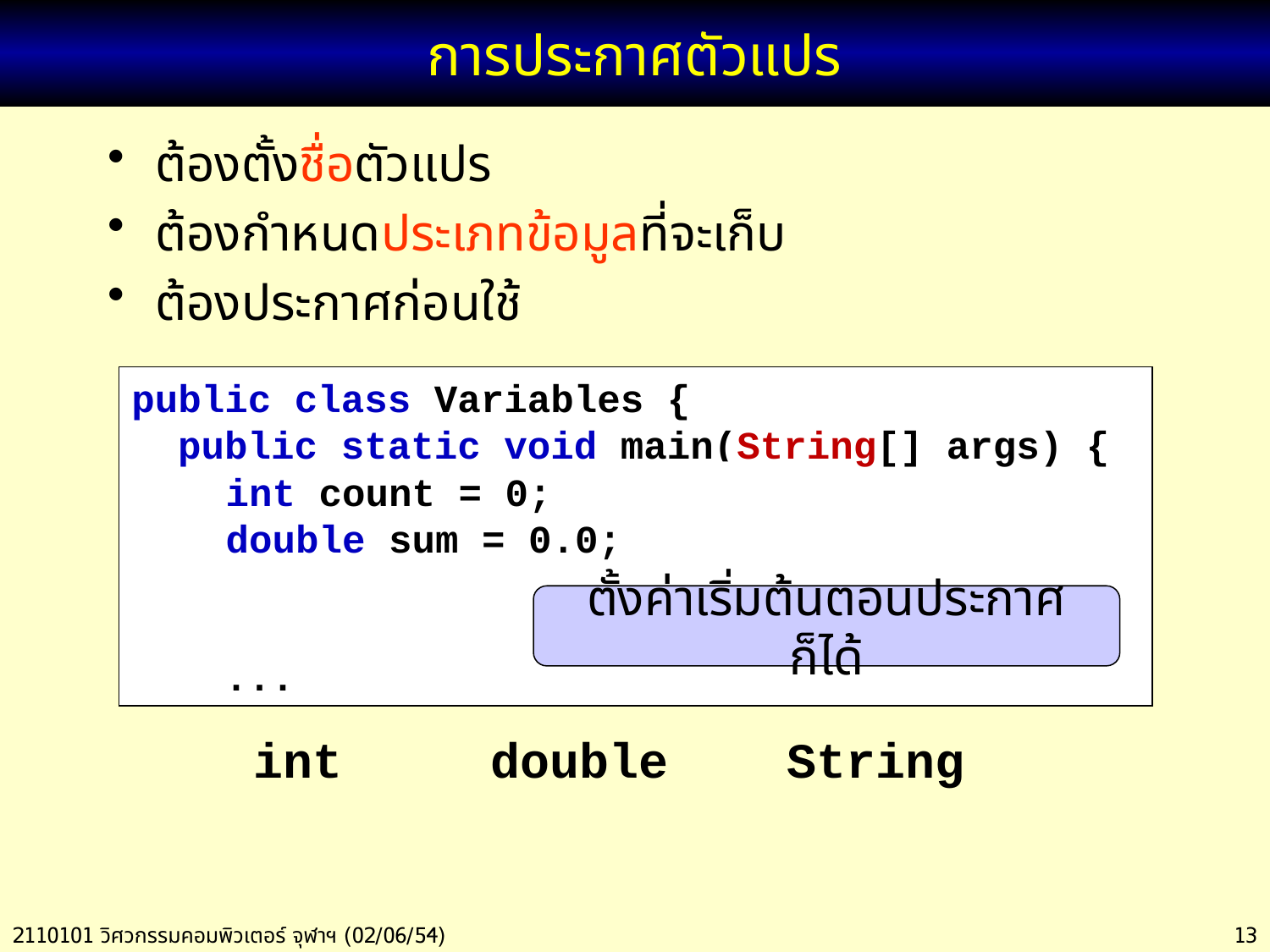

# การประกาศตัวแปร
ต้องตั้งชื่อตัวแปร
ต้องกำหนดประเภทข้อมูลที่จะเก็บ
ต้องประกาศก่อนใช้
public class Variables {
  public static void main(String[] args) {
    int count;
    double sum;
    count = 0;
    sum = 0.0;
    ...
 int count = 0;
 double sum = 0.0;

ตั้งค่าเริ่มต้นตอนประกาศก็ได้
int     double    String